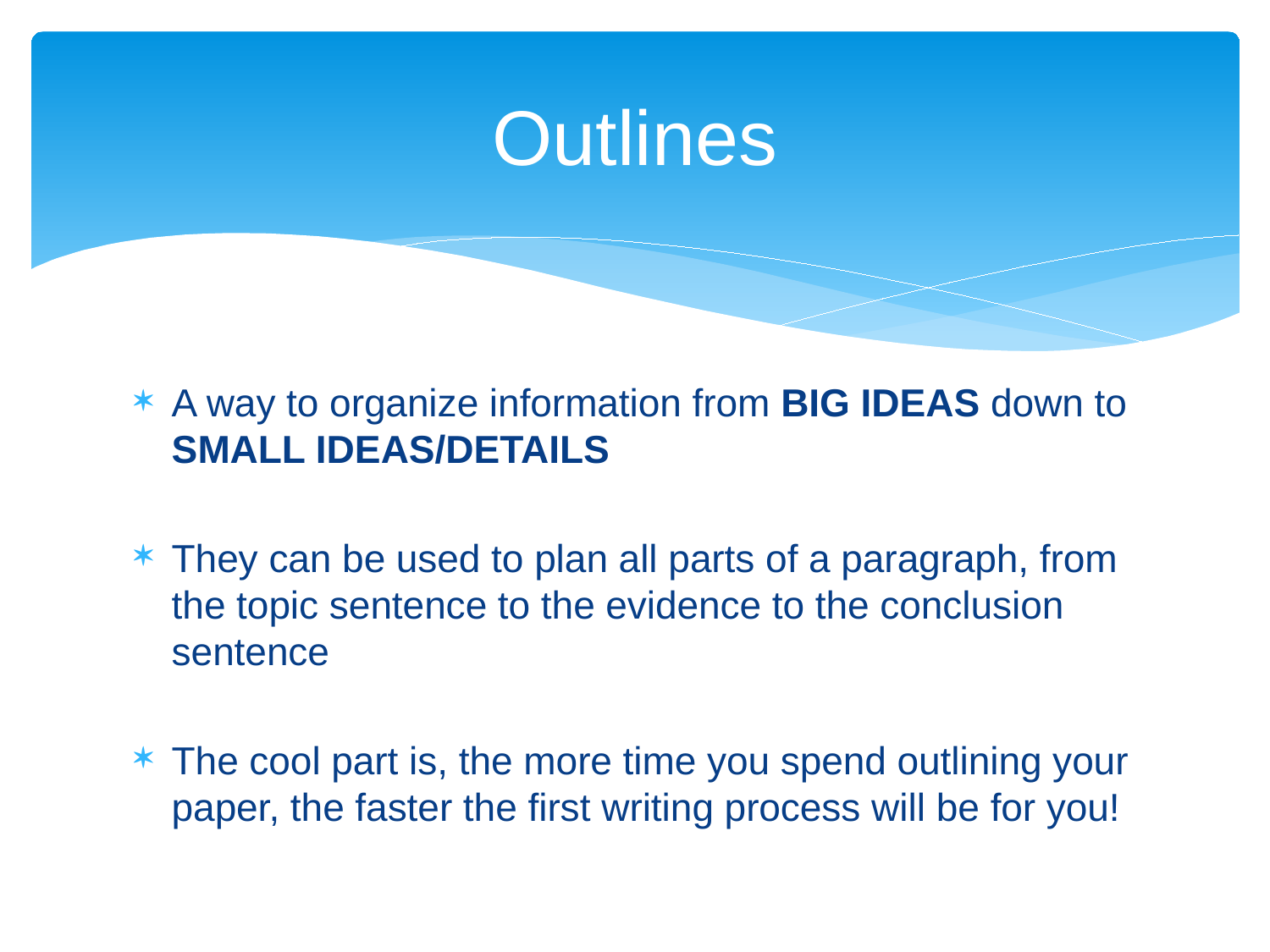

# Outlines
A way to organize information from BIG IDEAS down to SMALL IDEAS/DETAILS

They can be used to plan all parts of a paragraph, from the topic sentence to the evidence to the conclusion sentence

The cool part is, the more time you spend outlining your paper, the faster the first writing process will be for you!